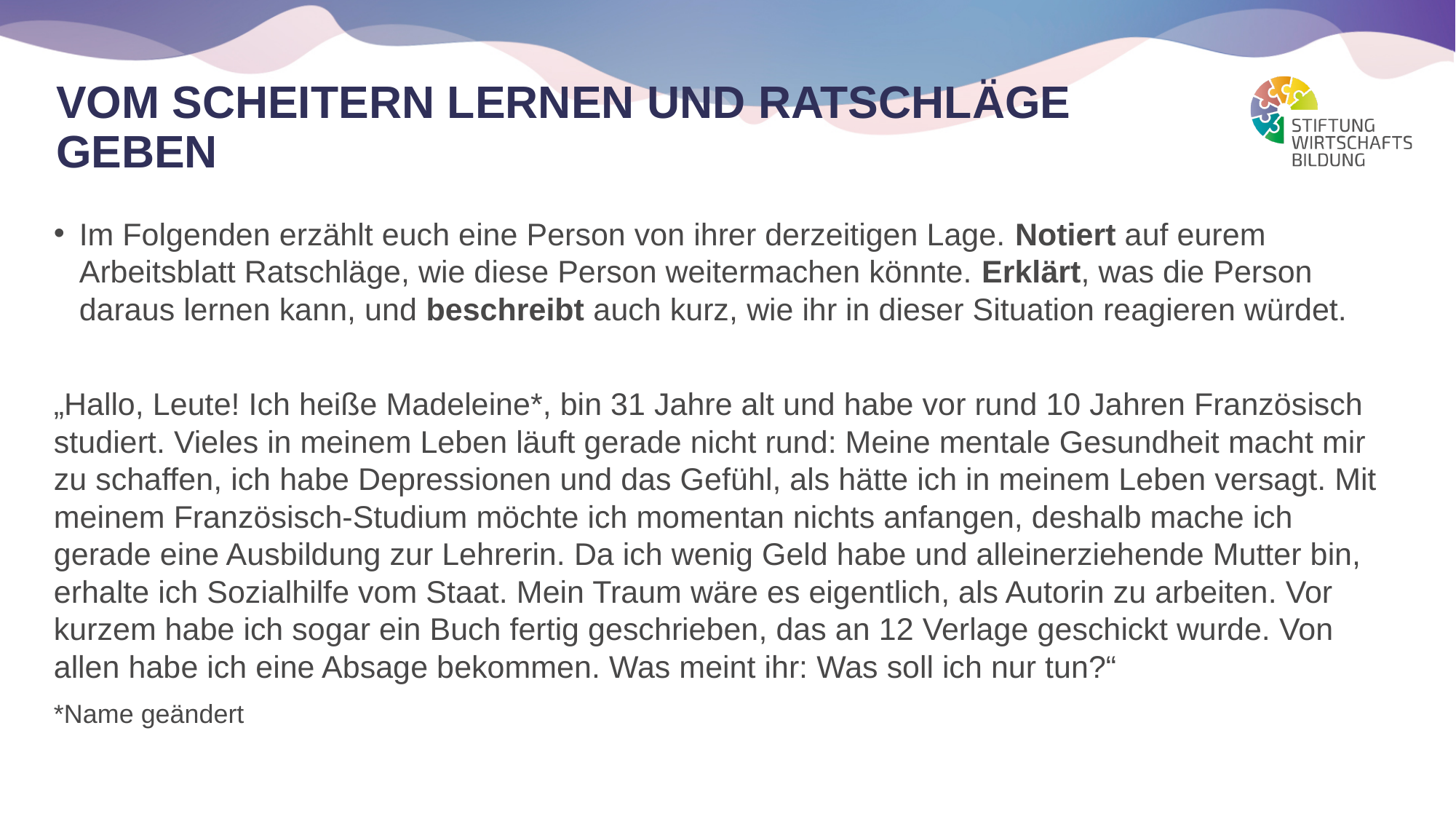

# Vom Scheitern Lernen und Ratschläge geben
Im Folgenden erzählt euch eine Person von ihrer derzeitigen Lage. Notiert auf eurem Arbeitsblatt Ratschläge, wie diese Person weitermachen könnte. Erklärt, was die Person daraus lernen kann, und beschreibt auch kurz, wie ihr in dieser Situation reagieren würdet.

„Hallo, Leute! Ich heiße Madeleine*, bin 31 Jahre alt und habe vor rund 10 Jahren Französisch studiert. Vieles in meinem Leben läuft gerade nicht rund: Meine mentale Gesundheit macht mir zu schaffen, ich habe Depressionen und das Gefühl, als hätte ich in meinem Leben versagt. Mit meinem Französisch-Studium möchte ich momentan nichts anfangen, deshalb mache ich gerade eine Ausbildung zur Lehrerin. Da ich wenig Geld habe und alleinerziehende Mutter bin, erhalte ich Sozialhilfe vom Staat. Mein Traum wäre es eigentlich, als Autorin zu arbeiten. Vor kurzem habe ich sogar ein Buch fertig geschrieben, das an 12 Verlage geschickt wurde. Von allen habe ich eine Absage bekommen. Was meint ihr: Was soll ich nur tun?“
*Name geändert